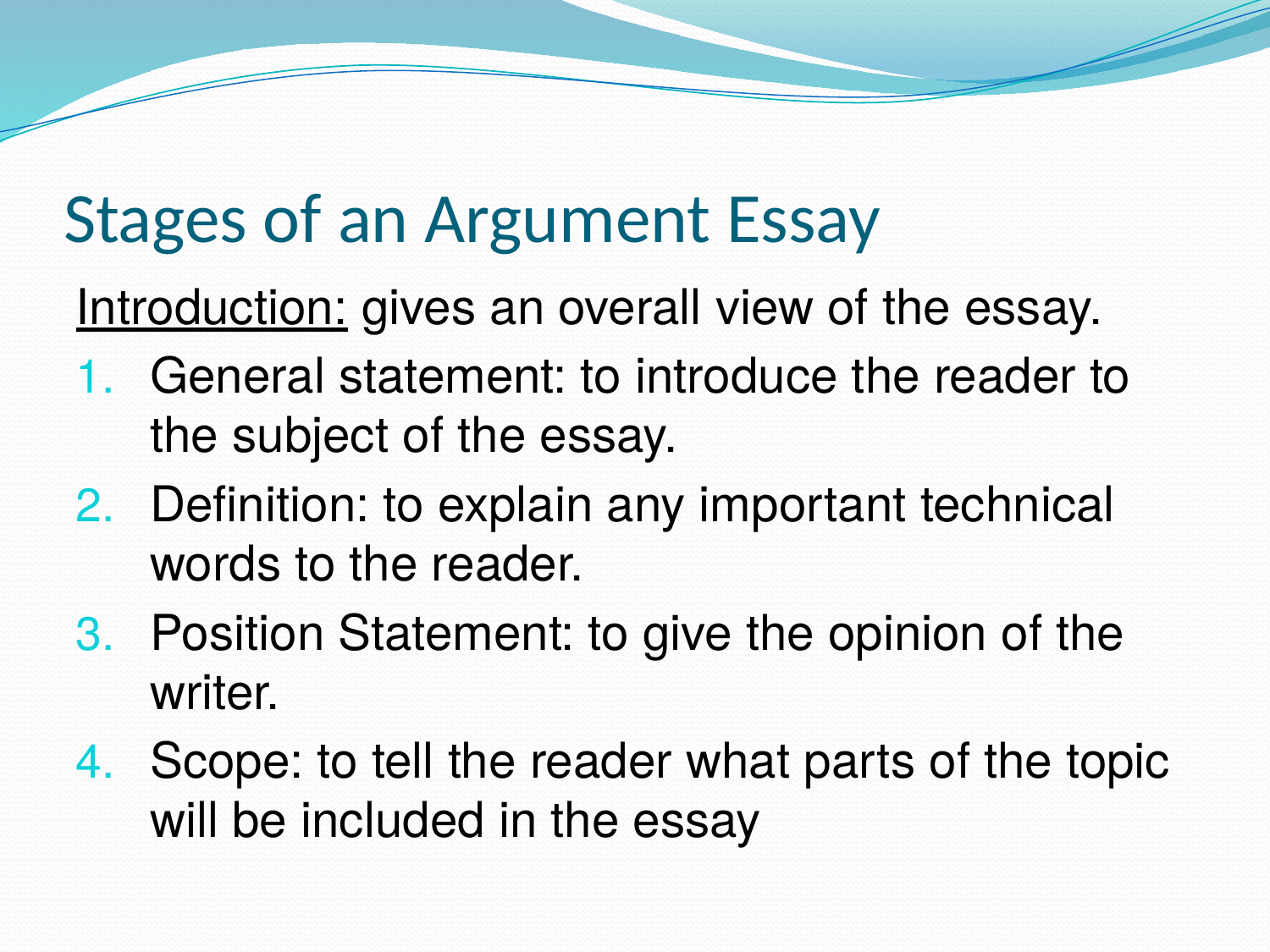

# Stages of an Argument Essay
Introduction: gives an overall view of the essay.
General statement: to introduce the reader to the subject of the essay.
Definition: to explain any important technical words to the reader.
Position Statement: to give the opinion of the writer.
Scope: to tell the reader what parts of the topic will be included in the essay